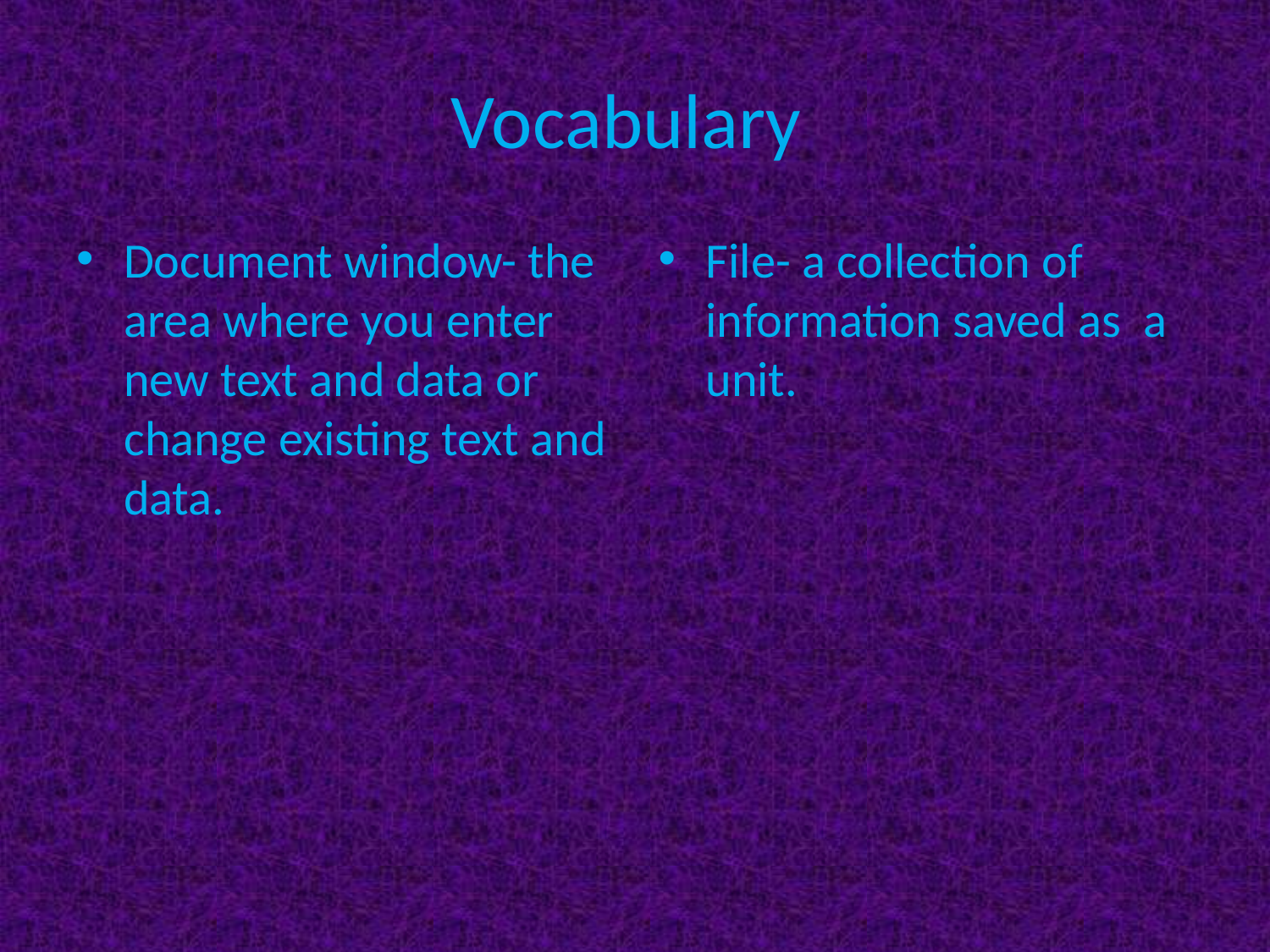

# Vocabulary
Document window- the area where you enter new text and data or change existing text and data.
File- a collection of information saved as  a unit.